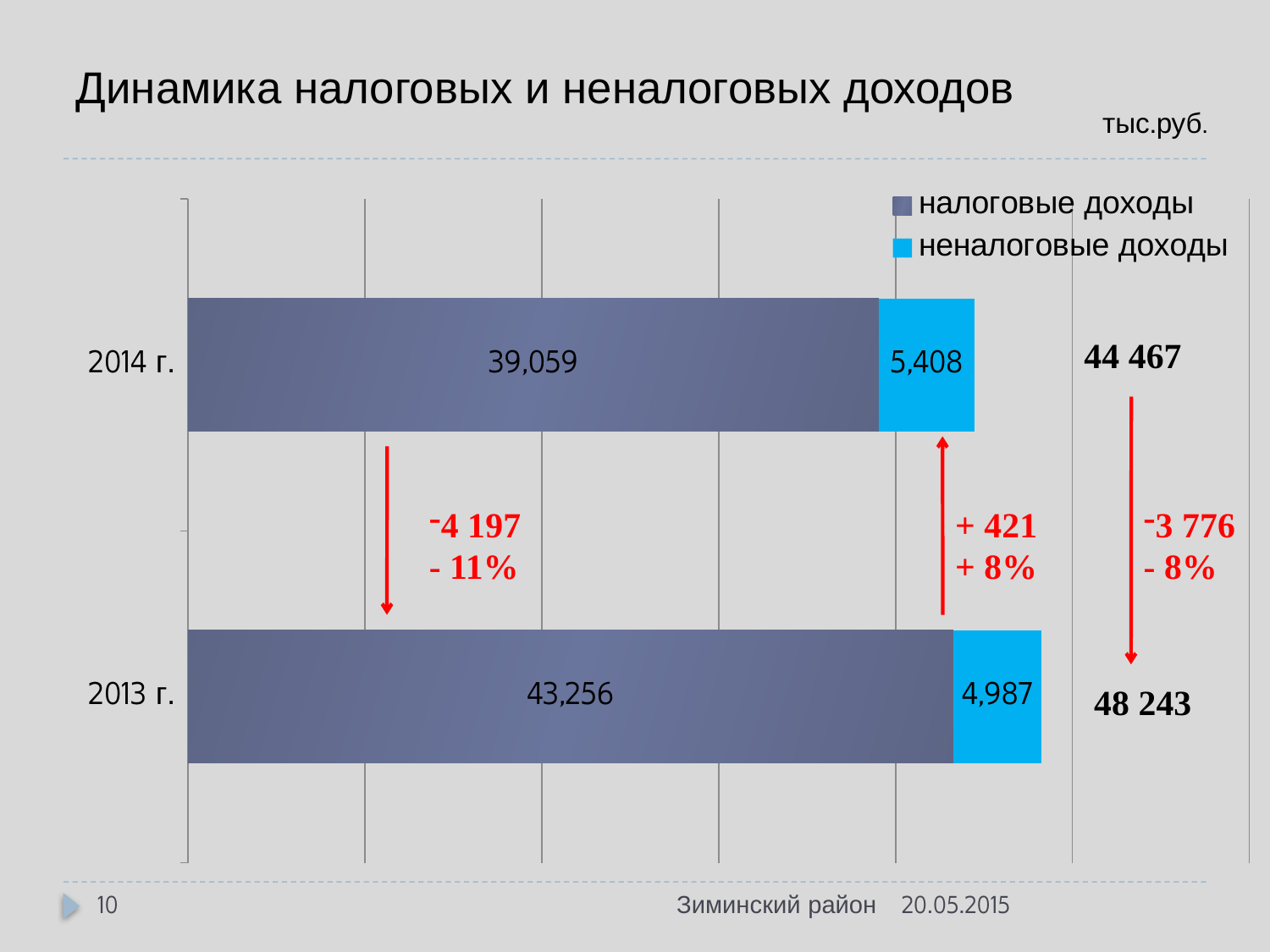

# Динамика налоговых и неналоговых доходов
тыс.руб.

### Chart

| Category | налоговые доходы | неналоговые доходы |
|---|---|---|
| 2013 г. | 43256.0 | 4987.0 |
| 2014 г. | 39059.0 | 5408.0 |

44 467
4 197
- 11%
+ 421
+ 8%
3 776
- 8%
48 243

10
Зиминский район
20.05.2015